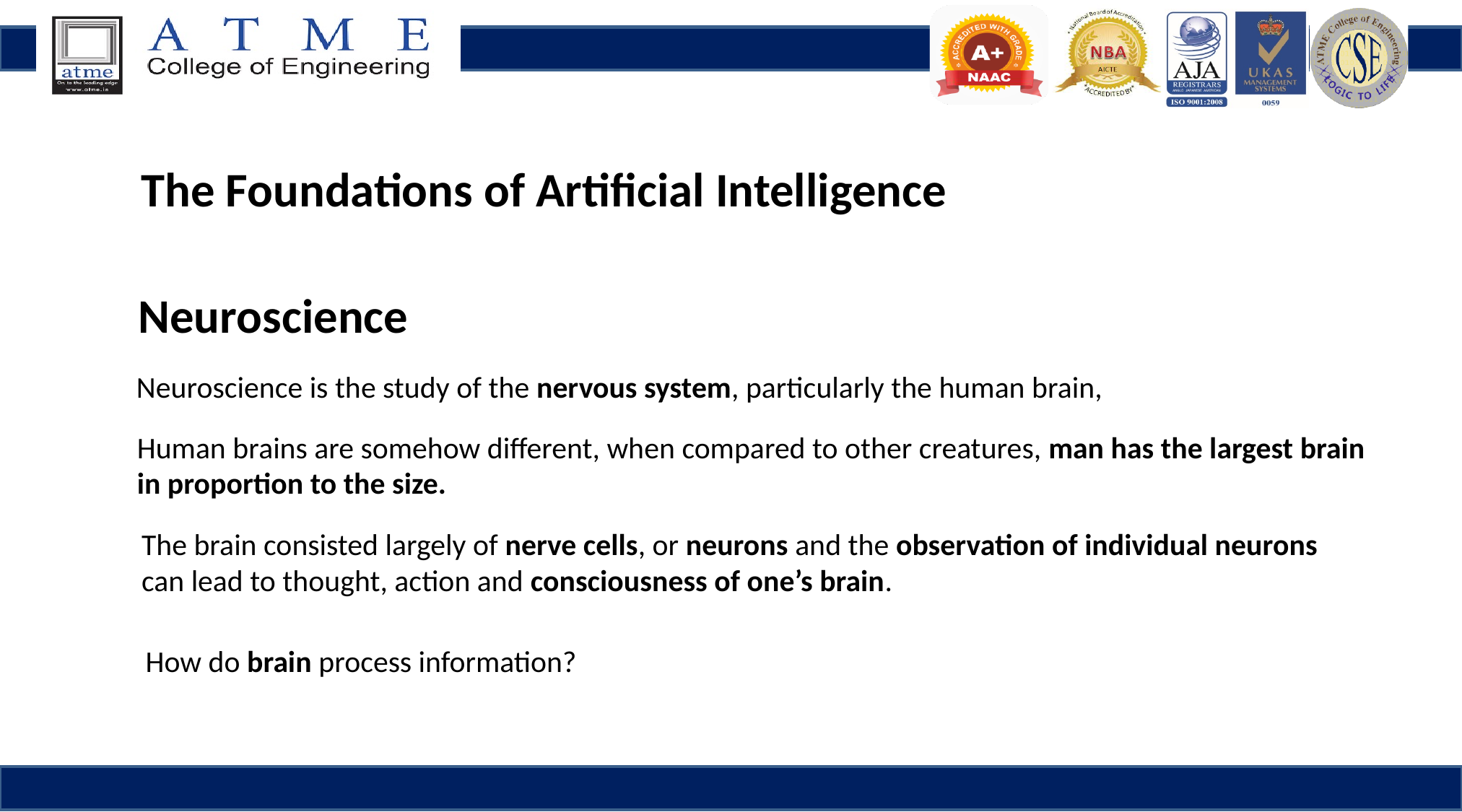

The Foundations of Artificial Intelligence
Neuroscience
Neuroscience is the study of the nervous system, particularly the human brain,
Human brains are somehow different, when compared to other creatures, man has the largest brain
in proportion to the size.
The brain consisted largely of nerve cells, or neurons and the observation of individual neurons
can lead to thought, action and consciousness of one’s brain.
How do brain process information?